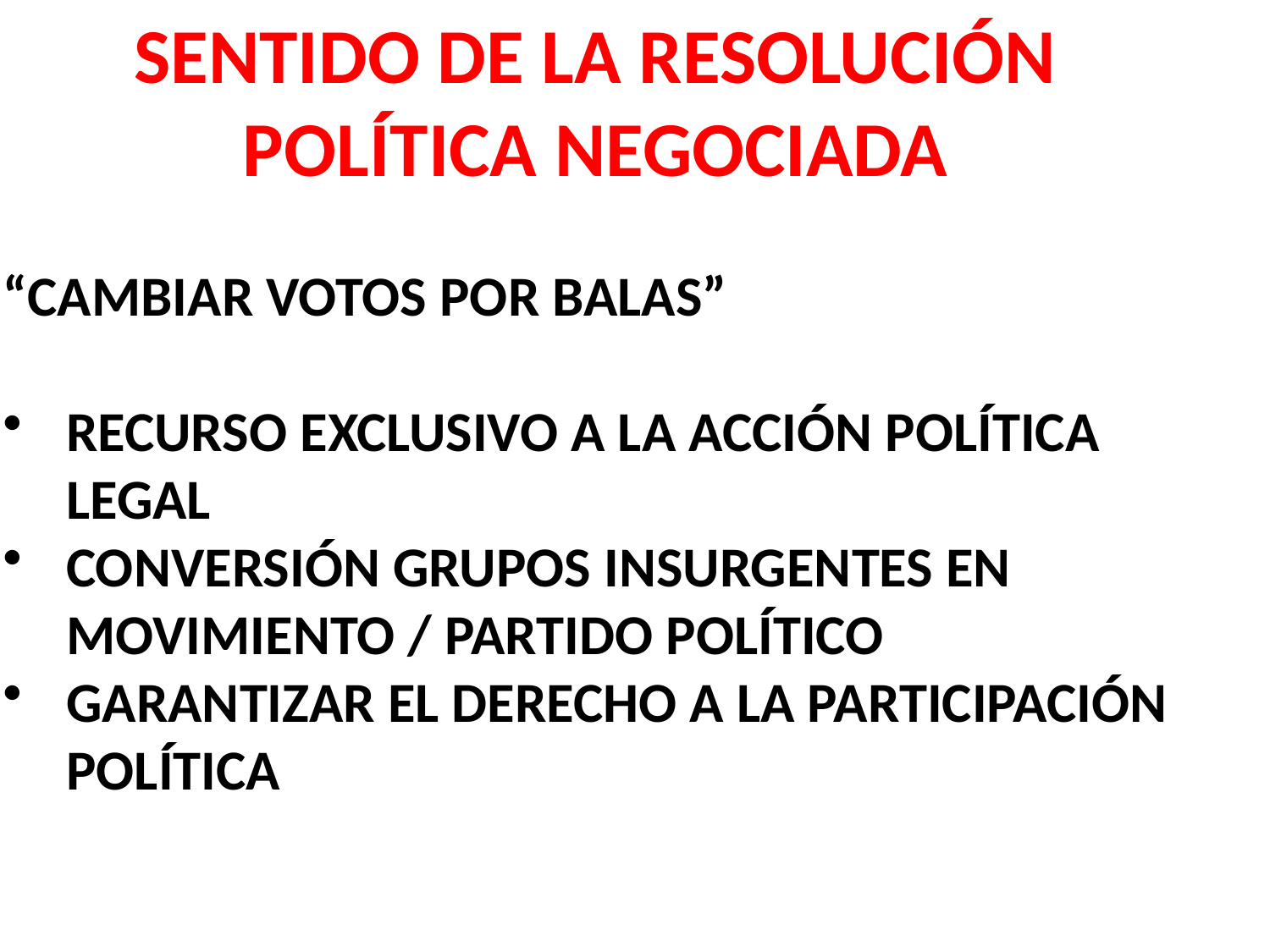

SENTIDO DE LA RESOLUCIÓN POLÍTICA NEGOCIADA

“CAMBIAR VOTOS POR BALAS”

RECURSO EXCLUSIVO A LA ACCIÓN POLÍTICA LEGAL
CONVERSIÓN GRUPOS INSURGENTES EN MOVIMIENTO / PARTIDO POLÍTICO
GARANTIZAR EL DERECHO A LA PARTICIPACIÓN POLÍTICA